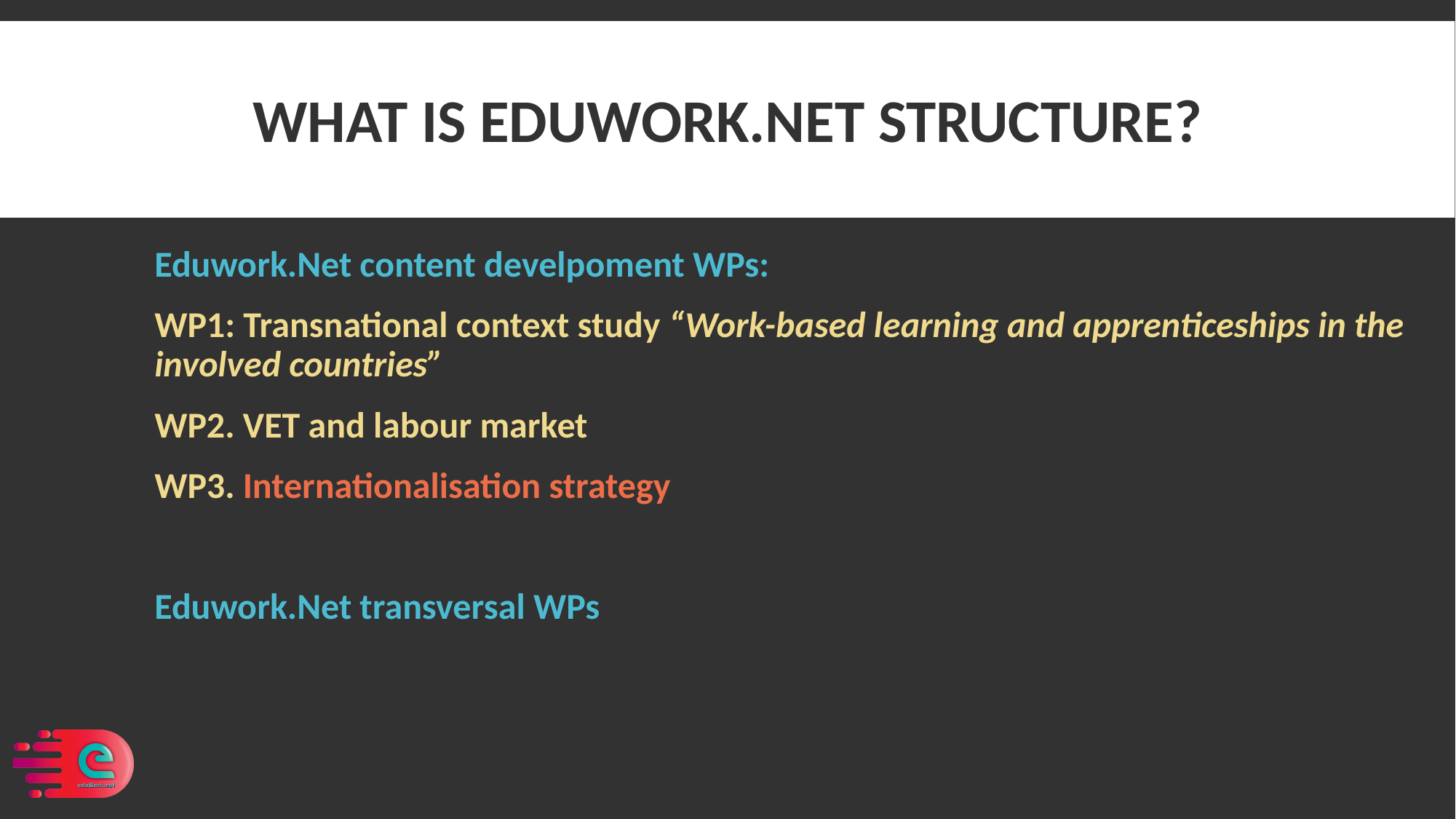

# What is Eduwork.Net structure?
Eduwork.Net content develpoment WPs:
WP1: Transnational context study “Work-based learning and apprenticeships in the involved countries”
WP2. VET and labour market
WP3. Internationalisation strategy

Eduwork.Net transversal WPs